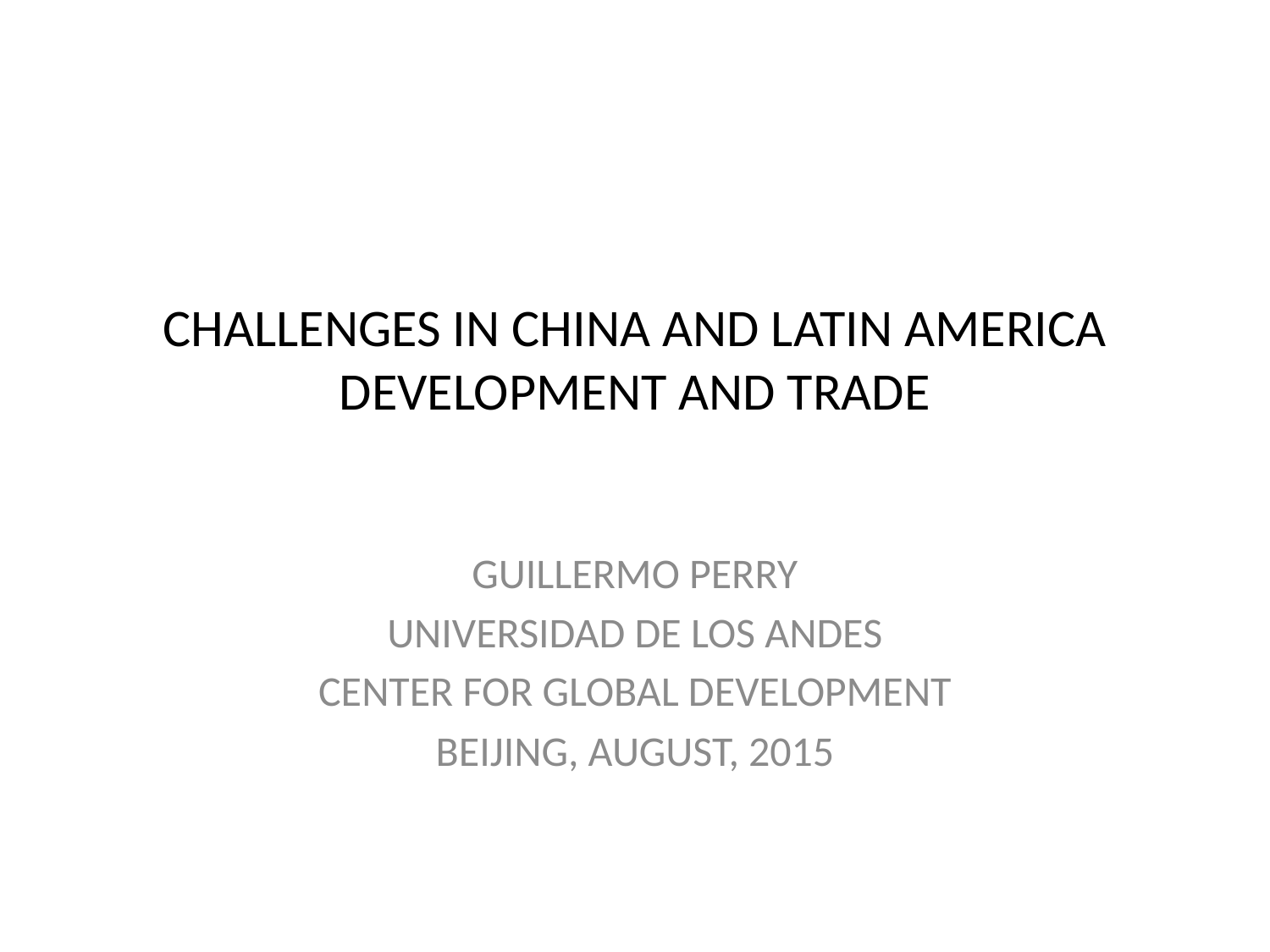

# CHALLENGES IN CHINA AND LATIN AMERICA DEVELOPMENT AND TRADE
GUILLERMO PERRY
UNIVERSIDAD DE LOS ANDES
CENTER FOR GLOBAL DEVELOPMENT
BEIJING, AUGUST, 2015